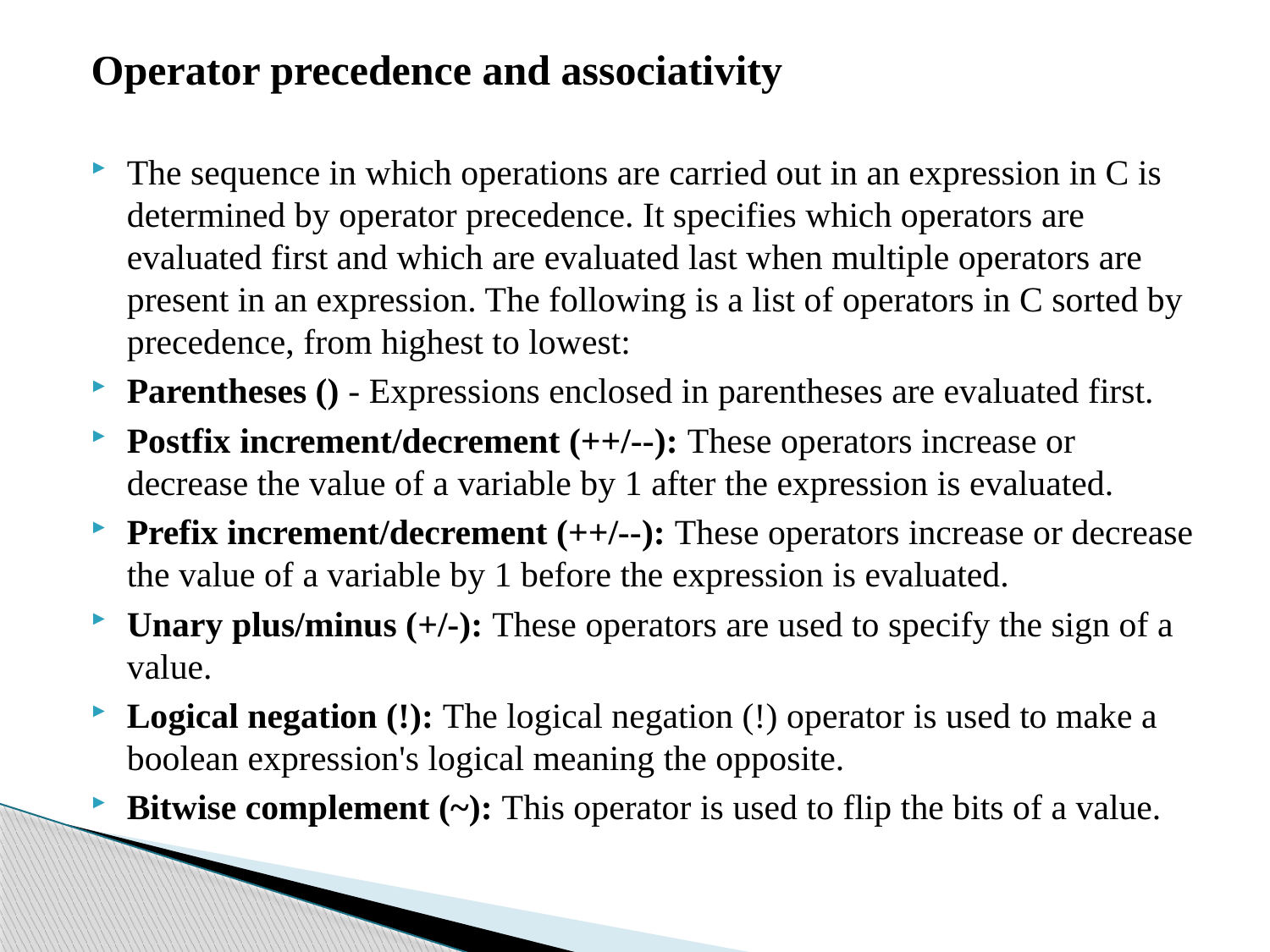

Operator precedence and associativity

The sequence in which operations are carried out in an expression in C is determined by operator precedence. It specifies which operators are evaluated first and which are evaluated last when multiple operators are present in an expression. The following is a list of operators in C sorted by precedence, from highest to lowest:
Parentheses () - Expressions enclosed in parentheses are evaluated first.
Postfix increment/decrement (++/--): These operators increase or decrease the value of a variable by 1 after the expression is evaluated.
Prefix increment/decrement (++/--): These operators increase or decrease the value of a variable by 1 before the expression is evaluated.
Unary plus/minus (+/-): These operators are used to specify the sign of a value.
Logical negation (!): The logical negation (!) operator is used to make a boolean expression's logical meaning the opposite.
Bitwise complement (~): This operator is used to flip the bits of a value.